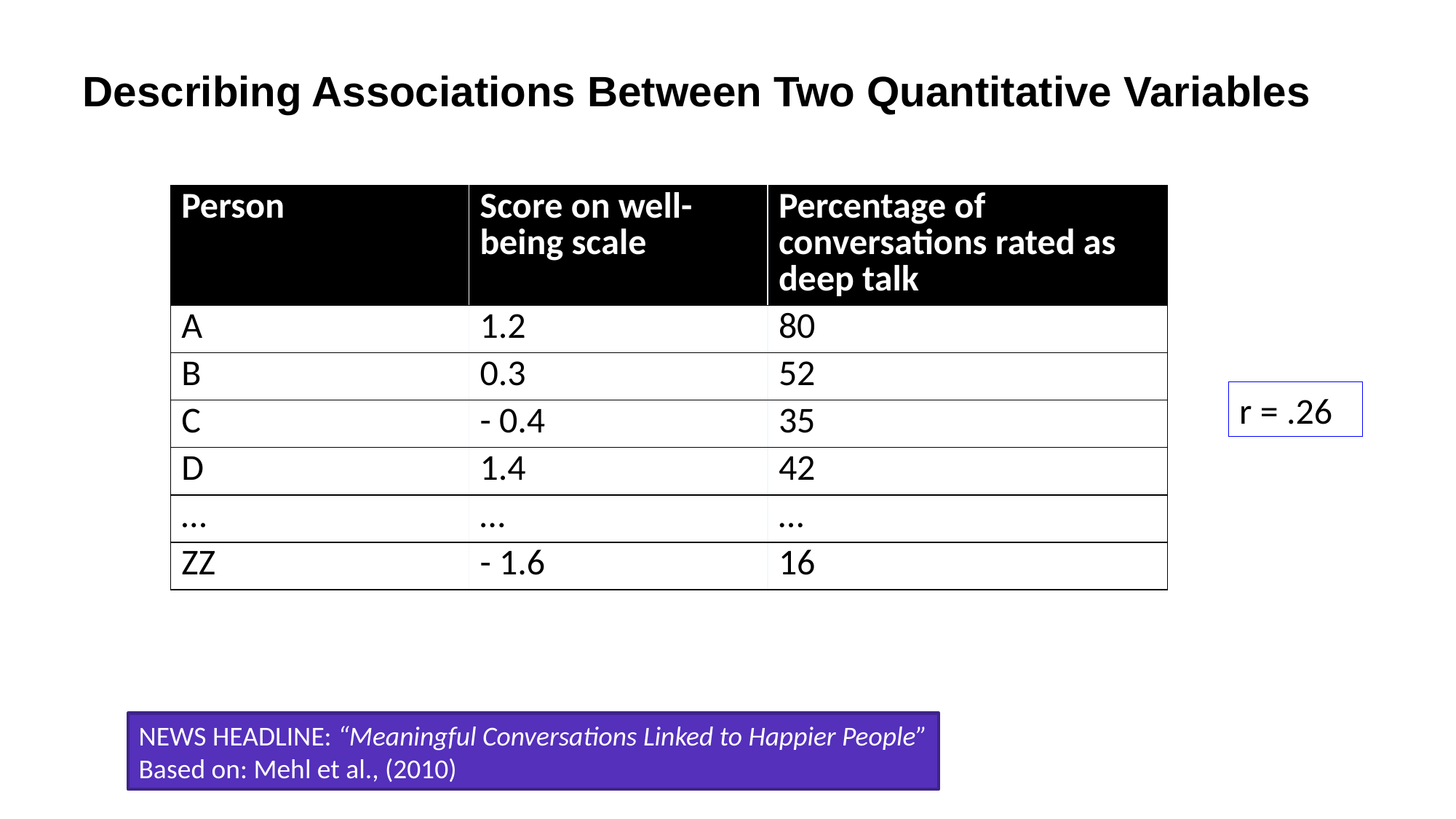

# Describing Associations Between Two Quantitative Variables
| Person​ | Score on well-being scale​ | Percentage of conversations rated as deep talk​ |
| --- | --- | --- |
| A​ | 1.2​ | 80​ |
| B​ | 0.3​ | 52​ |
| C​ | - 0.4​ | 35​ |
| D​ | 1.4​ | 42​ |
| …​ | …​ | …​ |
| ZZ​ | - 1.6​ | 16​ |

r = .26
NEWS HEADLINE: “Meaningful Conversations Linked to Happier People”
Based on: Mehl et al., (2010)